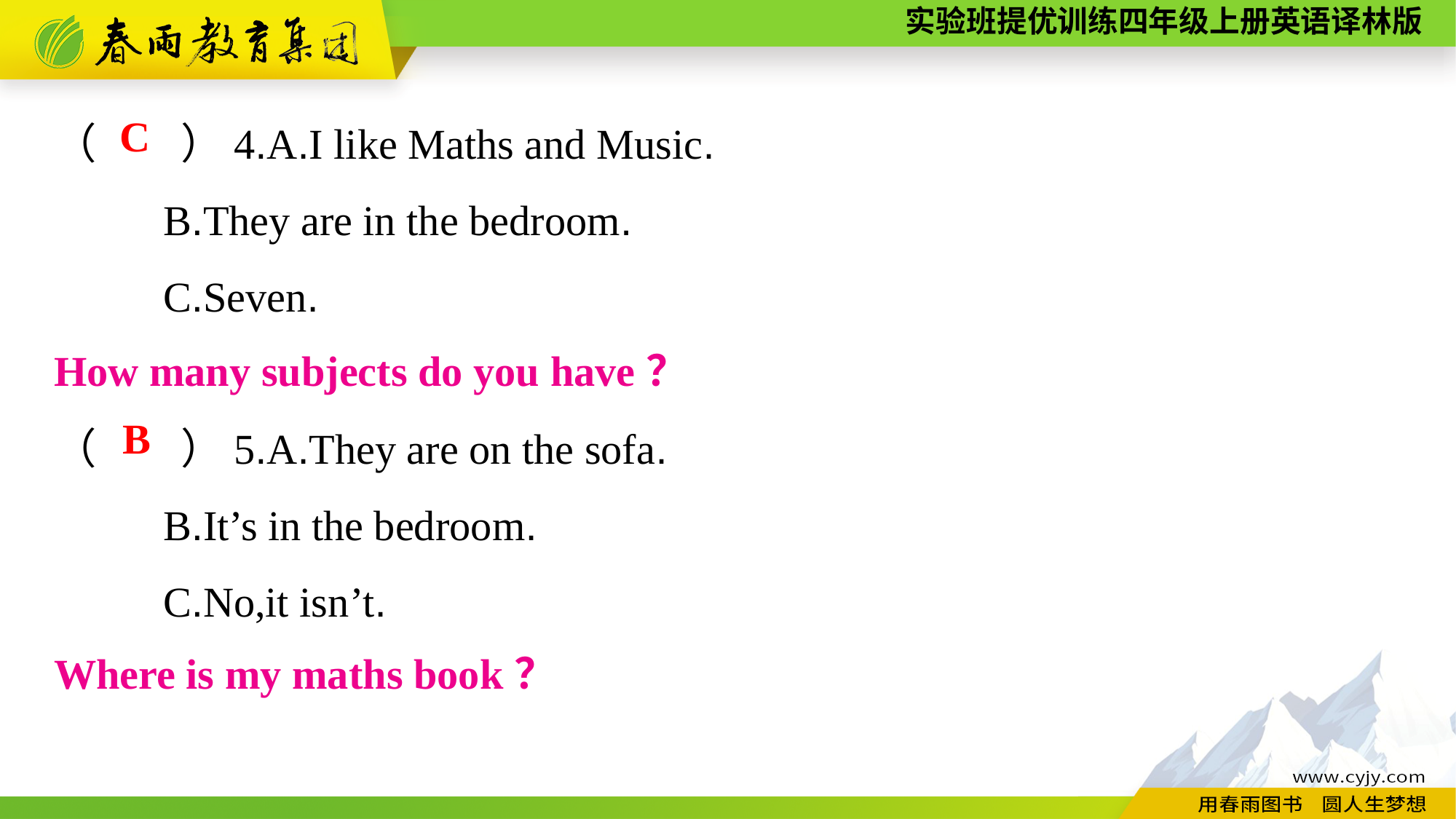

（　　）4.A.I like Maths and Music.
	B.They are in the bedroom.
	C.Seven.

（　　）5.A.They are on the sofa.
	B.It’s in the bedroom.
	C.No,it isn’t.
C
How many subjects do you have？
B
Where is my maths book？